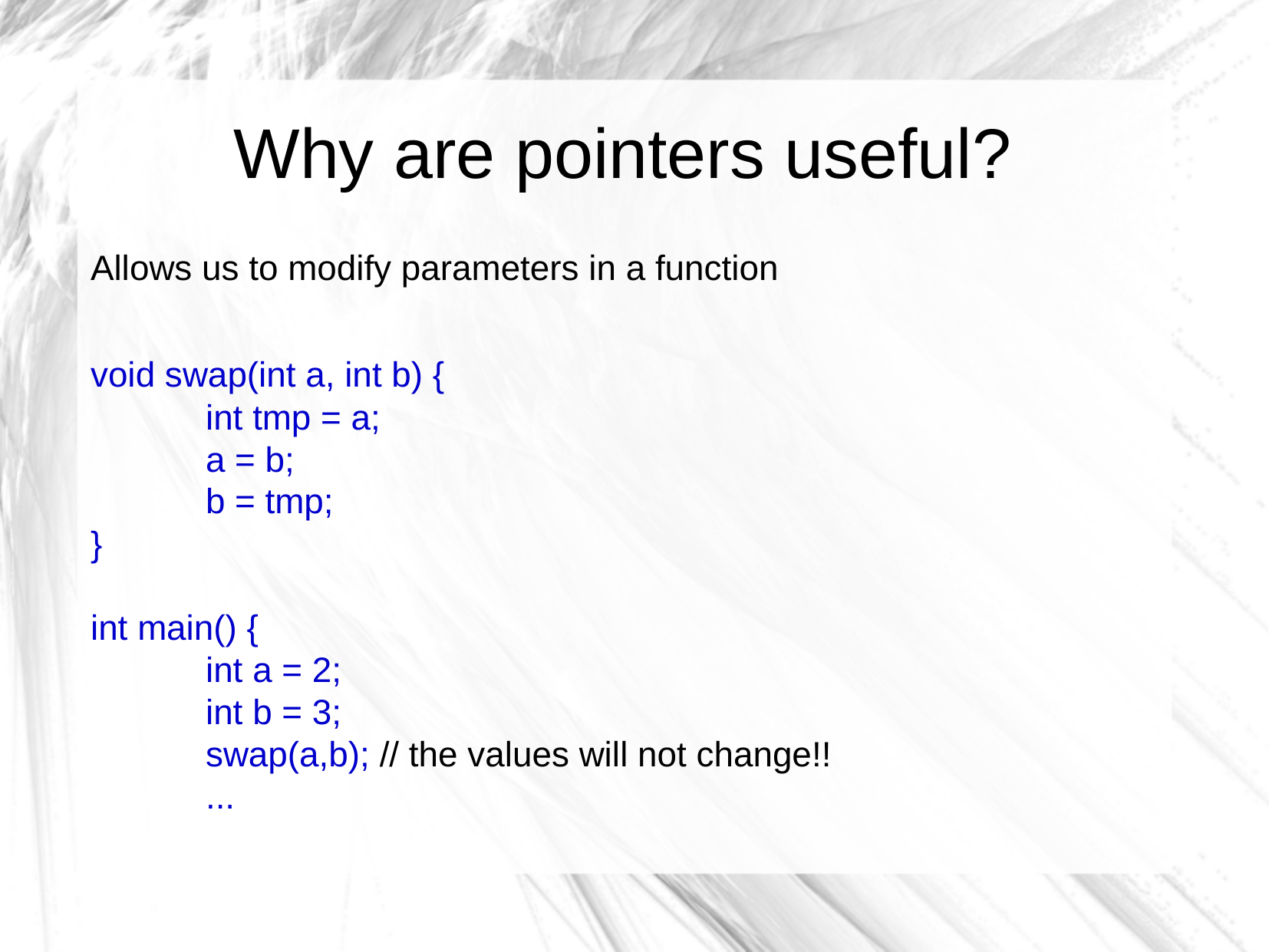

Why are pointers useful?
Allows us to modify parameters in a function
void swap(int a, int b) {
	int tmp = a;
	a = b;
	b = tmp;
}
int main() {
	int a = 2;
	int b = 3;
	swap(a,b); // the values will not change!!
	...